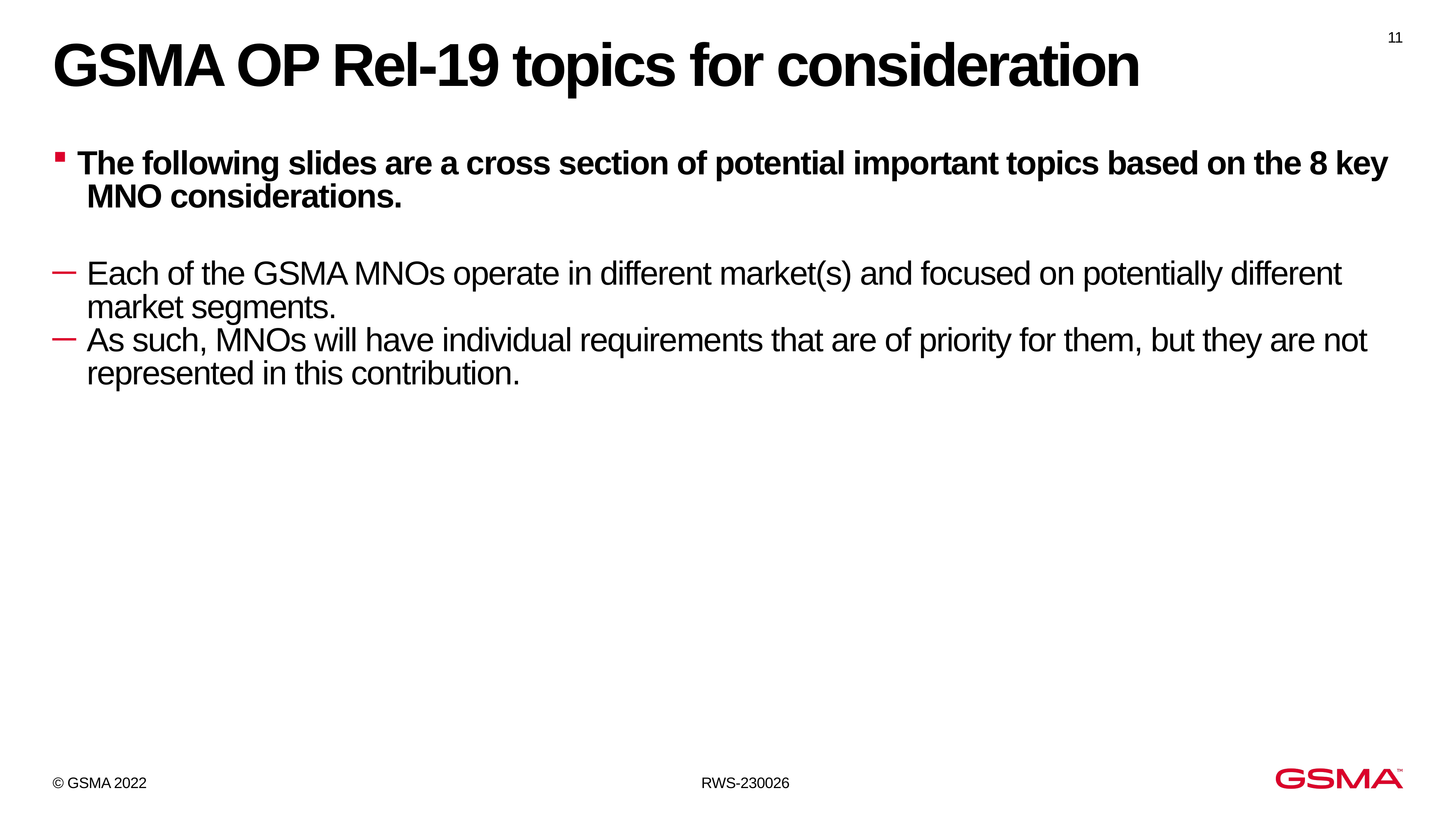

11
# GSMA OP Rel-19 topics for consideration
 The following slides are a cross section of potential important topics based on the 8 key
    MNO considerations.

Each of the GSMA MNOs operate in different market(s) and focused on potentially different market segments.
As such, MNOs will have individual requirements that are of priority for them, but they are not represented in this contribution.

© GSMA 2022